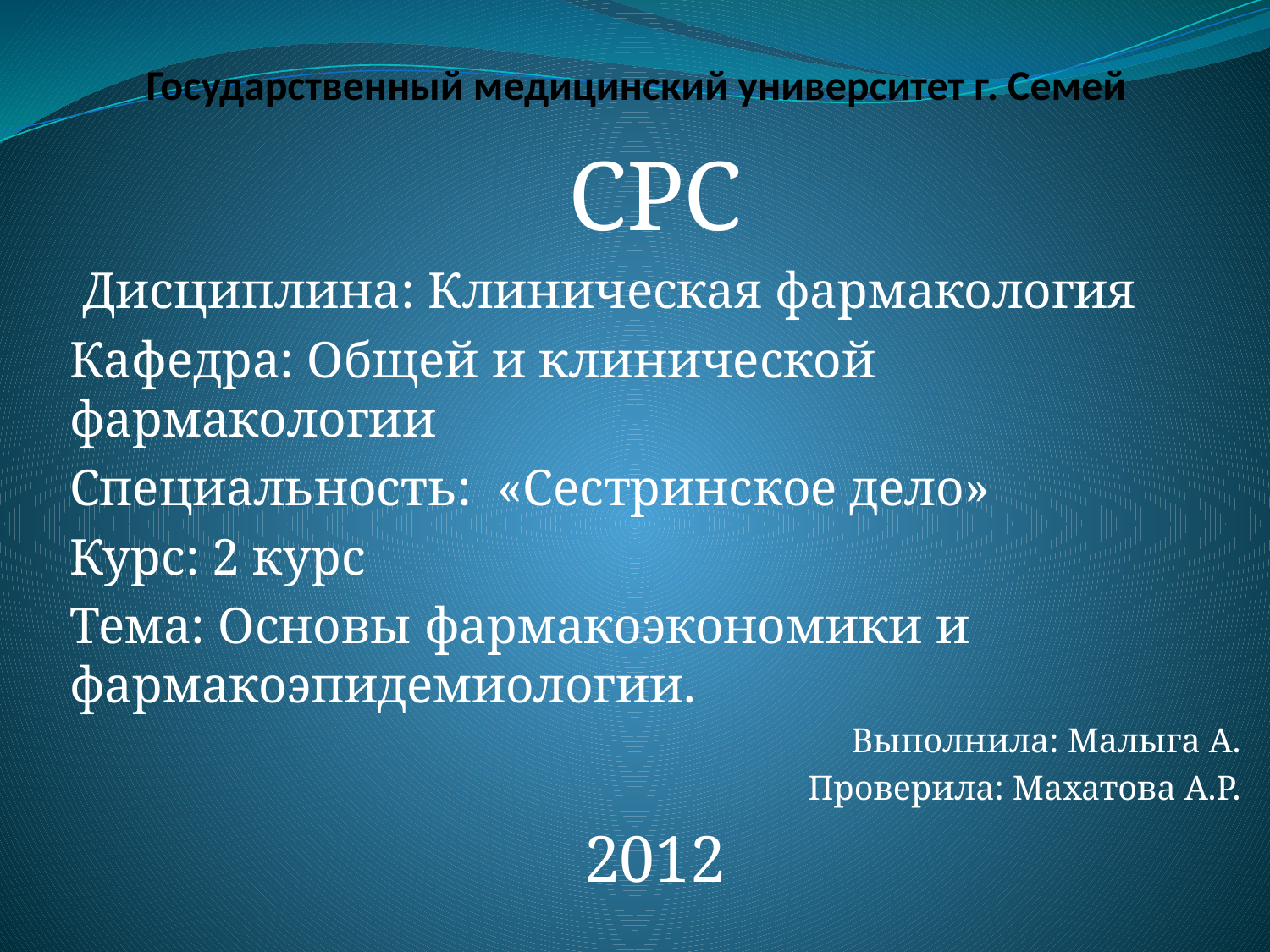

# Государственный медицинский университет г. Семей
СРС
 Дисциплина: Клиническая фармакология
Кафедра: Общей и клинической фармакологии
Специальность:  «Сестринское дело»
Курс: 2 курс
Тема: Основы фармакоэкономики и фармакоэпидемиологии.
Выполнила: Малыга А.
Проверила: Махатова А.Р.
2012